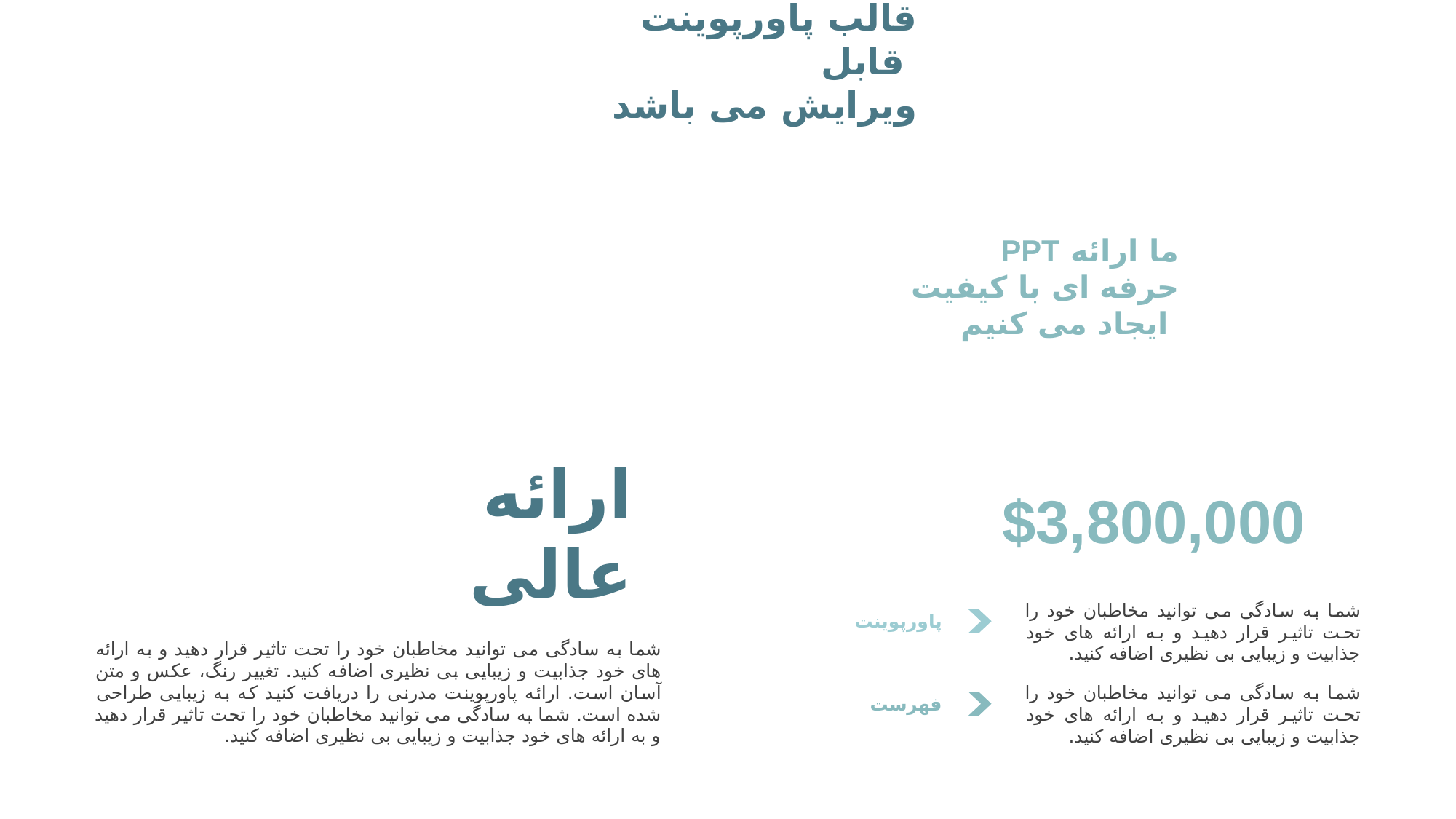

قالب پاورپوینت  قابل
ویرایش می باشد
ما ارائه PPT
حرفه ای با کیفیت
 ایجاد می کنیم
ارائه
عالی
$3,800,000
شما به سادگی می توانید مخاطبان خود را تحت تاثیر قرار دهید و به ارائه های خود جذابیت و زیبایی بی نظیری اضافه کنید.
پاورپوینت

شما به سادگی می توانید مخاطبان خود را تحت تاثیر قرار دهید و به ارائه های خود جذابیت و زیبایی بی نظیری اضافه کنید. تغییر رنگ، عکس و متن آسان است. ارائه پاورپوینت مدرنی را دریافت کنید که به زیبایی طراحی شده است. شما به سادگی می توانید مخاطبان خود را تحت تاثیر قرار دهید و به ارائه های خود جذابیت و زیبایی بی نظیری اضافه کنید.
شما به سادگی می توانید مخاطبان خود را تحت تاثیر قرار دهید و به ارائه های خود جذابیت و زیبایی بی نظیری اضافه کنید.
فهرست